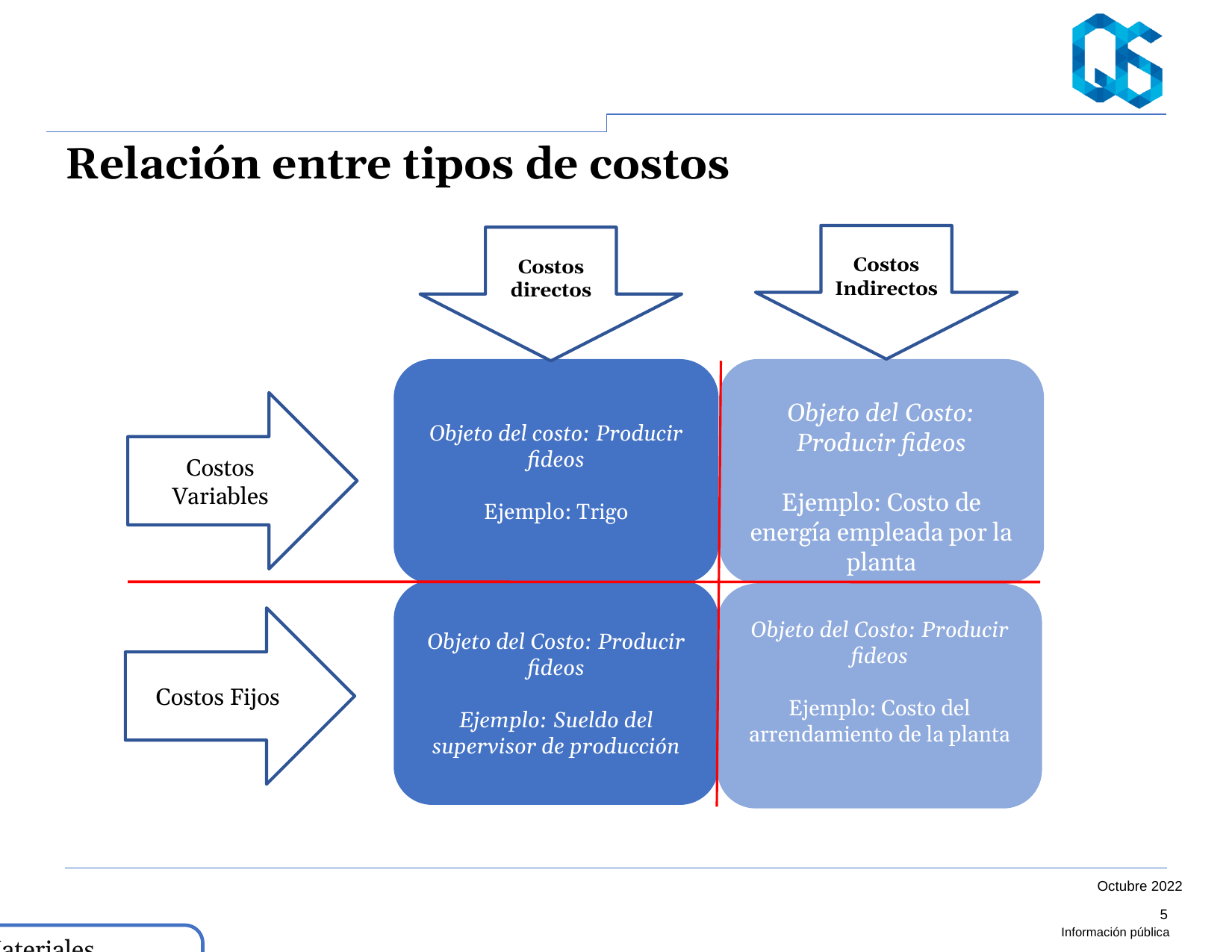

# Relación entre tipos de costos
Utiliza la caja del ‘Divider’ abajo para que el título de la diapositiva aparezca en la página de índice así como la página de índice al comienzo de cada sección
Por favor sigue estos pasos:
Teclea ‘Divider’ en la caja de control de abajo.
Haz click en Smart ‘Divider’ en la barra de herramientas.
Inserta el texto que quieres que aparezca en el índice y selecciona el nivel de ‘Divider’.
Haz click en ‘Update’. El título de diapositiva debería aparecer en todos los índices.
Para suprimir el título de la slide del índice, borra el texto en la caja de ‘Divider’ y haz click en ‘Update’
Costos Indirectos
Costos directos
Objeto del costo: Producir fideos

Ejemplo: Trigo

Objeto del Costo: Producir fideos

Ejemplo: Costo de energía empleada por la planta
Objeto del Costo: Producir fideos

Ejemplo: Sueldo del supervisor de producción
Objeto del Costo: Producir fideos

Ejemplo: Costo del arrendamiento de la planta

Costos Variables
Costos Fijos
Divider
5
Materiales Indirectos
Mano de Obra